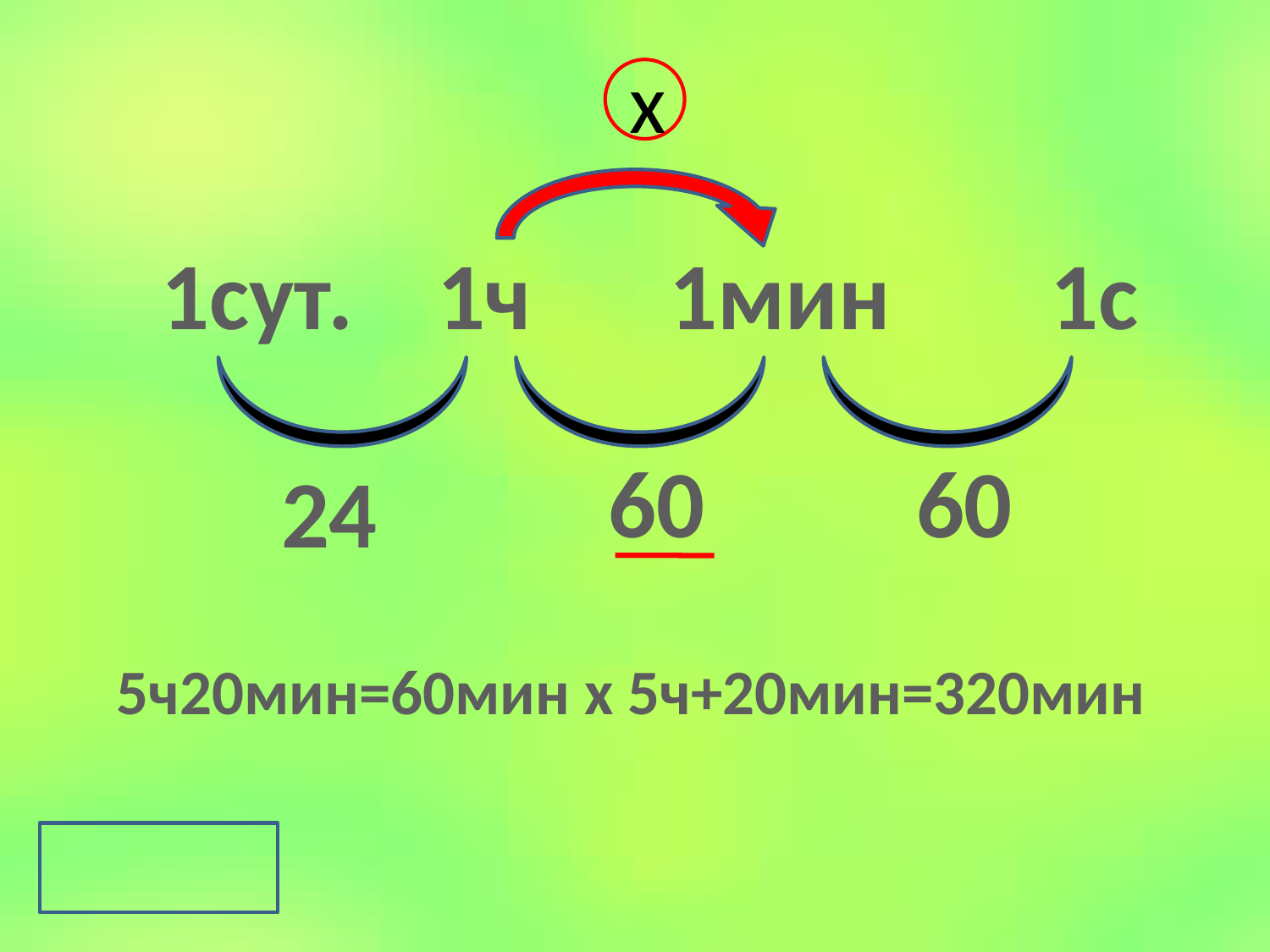

х

1сут.	 1ч		1мин		1с

60
60
24
5ч20мин=60мин х 5ч+20мин=320мин